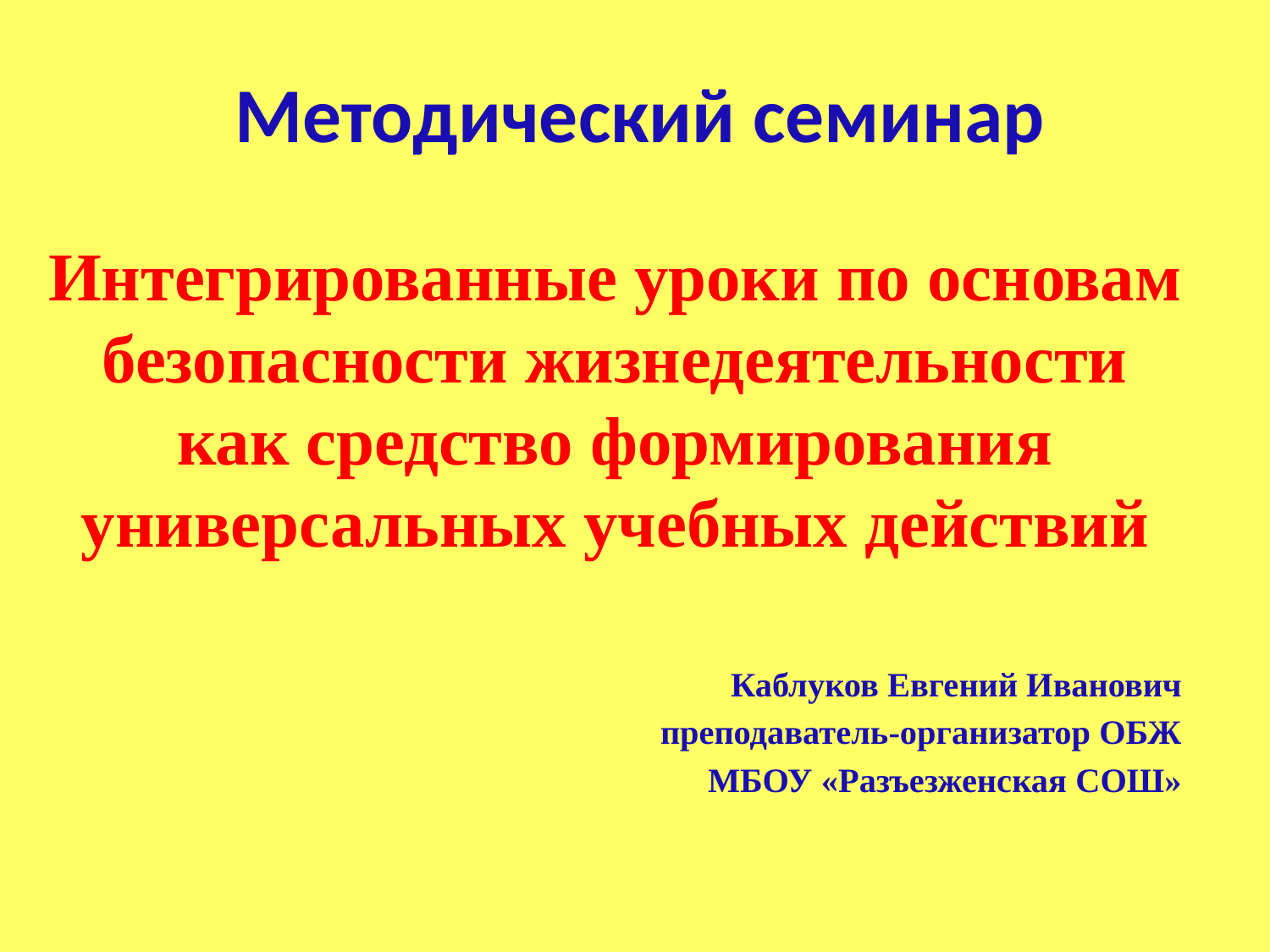

# Методический семинар
Интегрированные уроки по основам безопасности жизнедеятельности
как средство формирования универсальных учебных действий

Каблуков Евгений Иванович
преподаватель-организатор ОБЖ
МБОУ «Разъезженская СОШ»